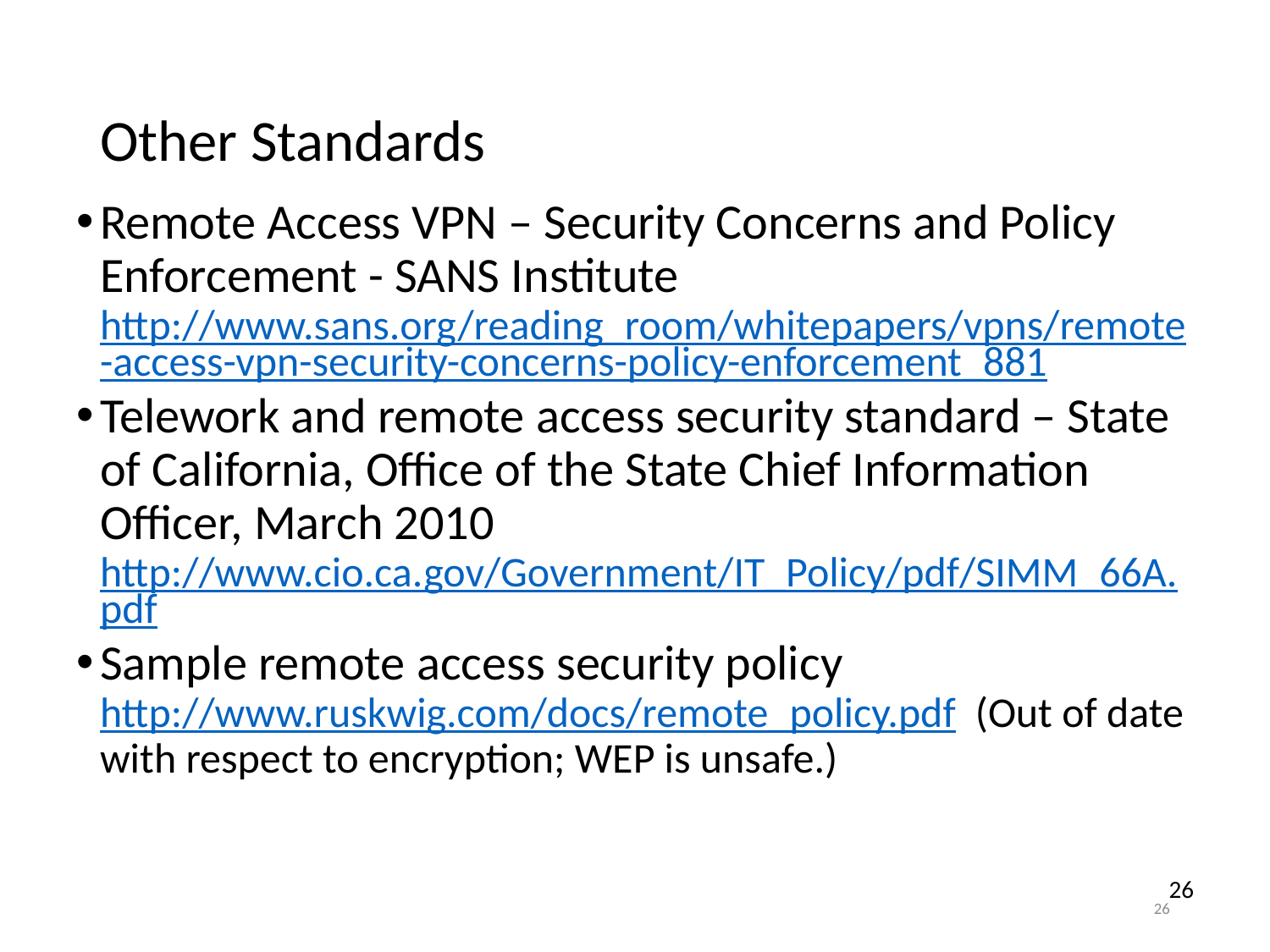

# Other Standards
Remote Access VPN – Security Concerns and Policy Enforcement - SANS Institute http://www.sans.org/reading_room/whitepapers/vpns/remote-access-vpn-security-concerns-policy-enforcement_881
Telework and remote access security standard – State of California, Office of the State Chief Information Officer, March 2010 http://www.cio.ca.gov/Government/IT_Policy/pdf/SIMM_66A.pdf
Sample remote access security policy http://www.ruskwig.com/docs/remote_policy.pdf  (Out of date with respect to encryption; WEP is unsafe.)

26
26